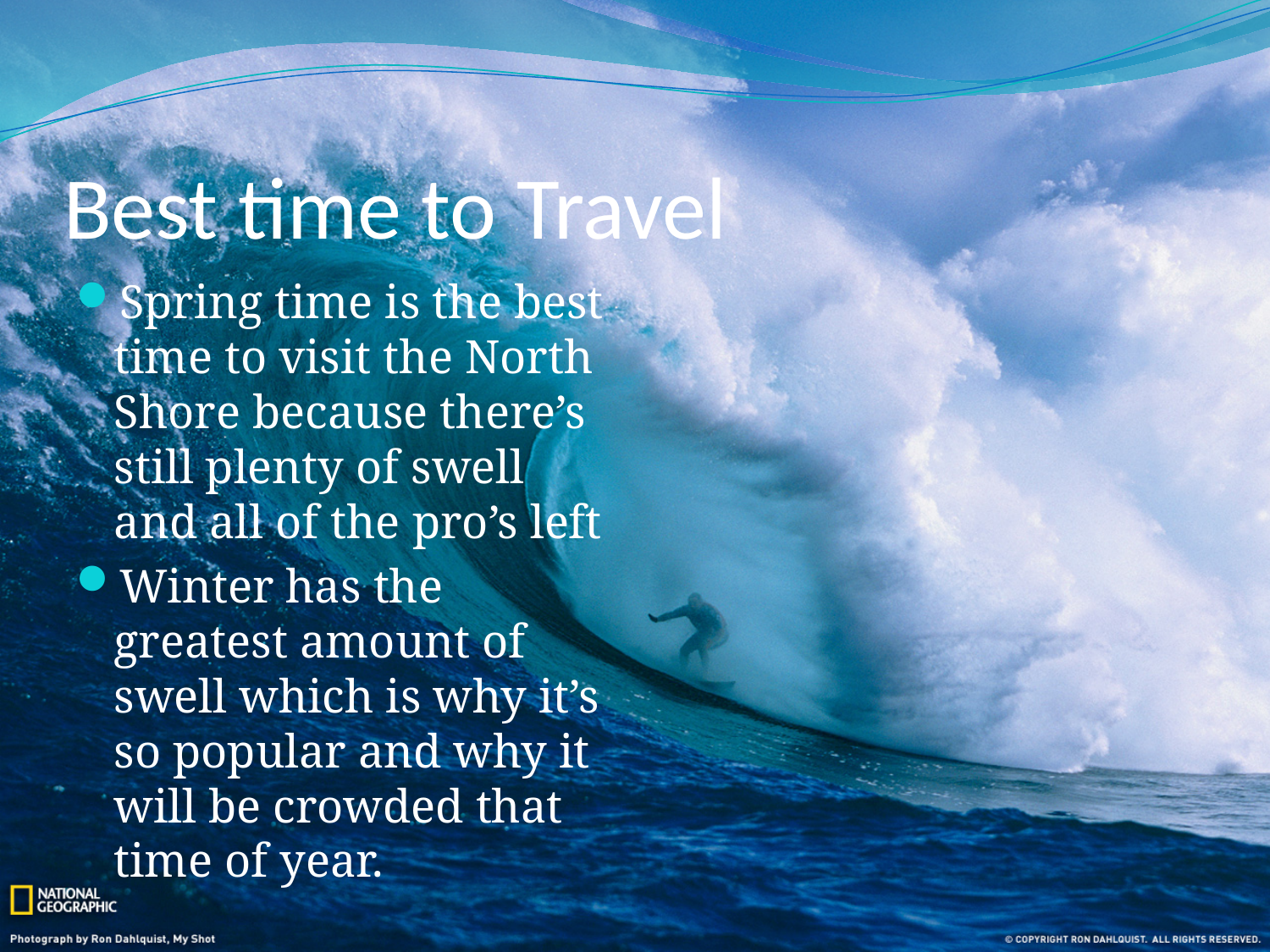

# Best time to Travel
Spring time is the best time to visit the North Shore because there’s still plenty of swell and all of the pro’s left
Winter has the greatest amount of swell which is why it’s so popular and why it will be crowded that time of year.